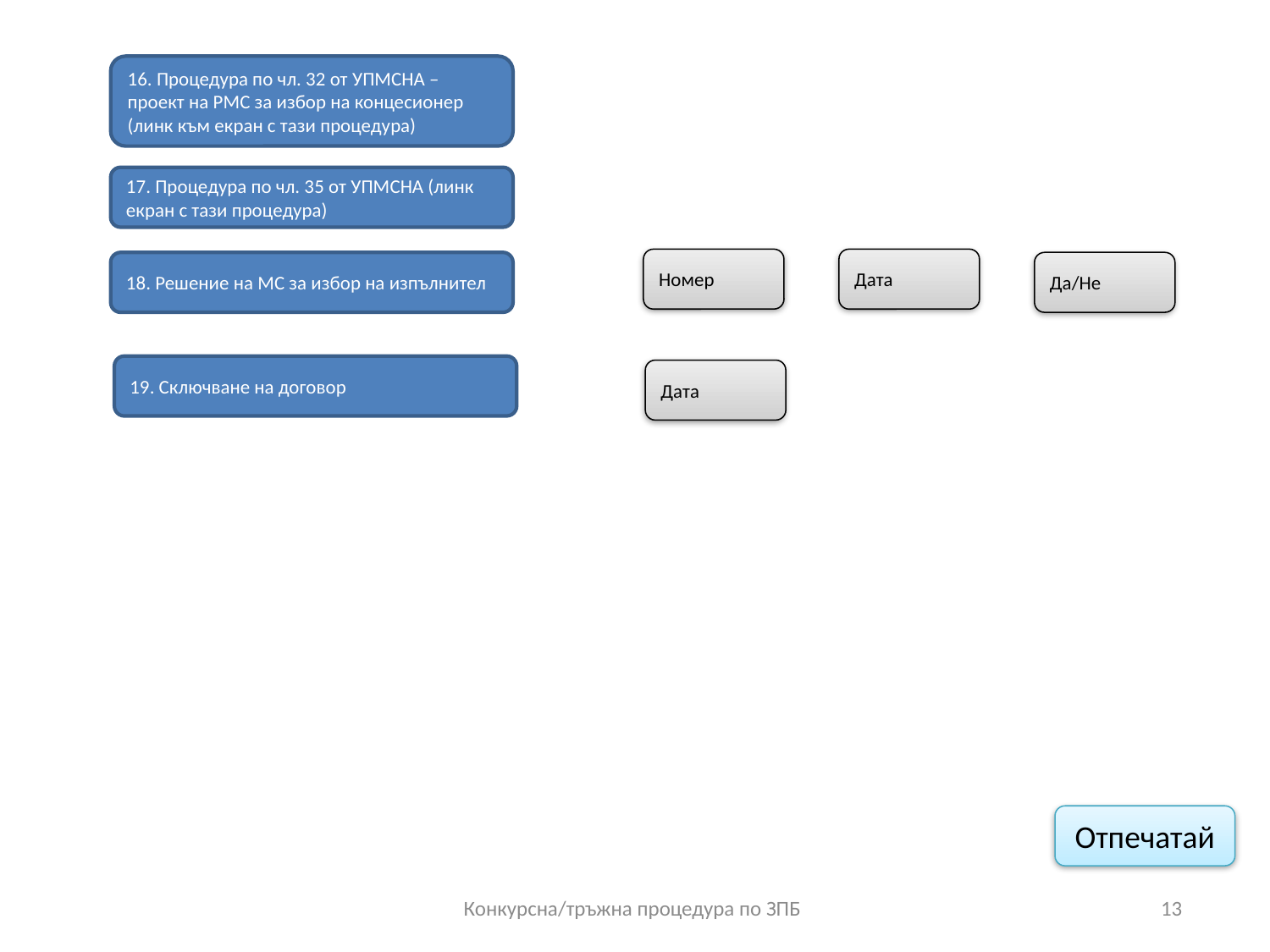

16. Процедура по чл. 32 от УПМСНА – проект на РМС за избор на концесионер (линк към екран с тази процедура)
17. Процедура по чл. 35 от УПМСНА (линк екран с тази процедура)
Номер
Дата
18. Решение на МС за избор на изпълнител
Да/Не
19. Сключване на договор
Дата
Отпечатай

Конкурсна/тръжна процедура по ЗПБ

13